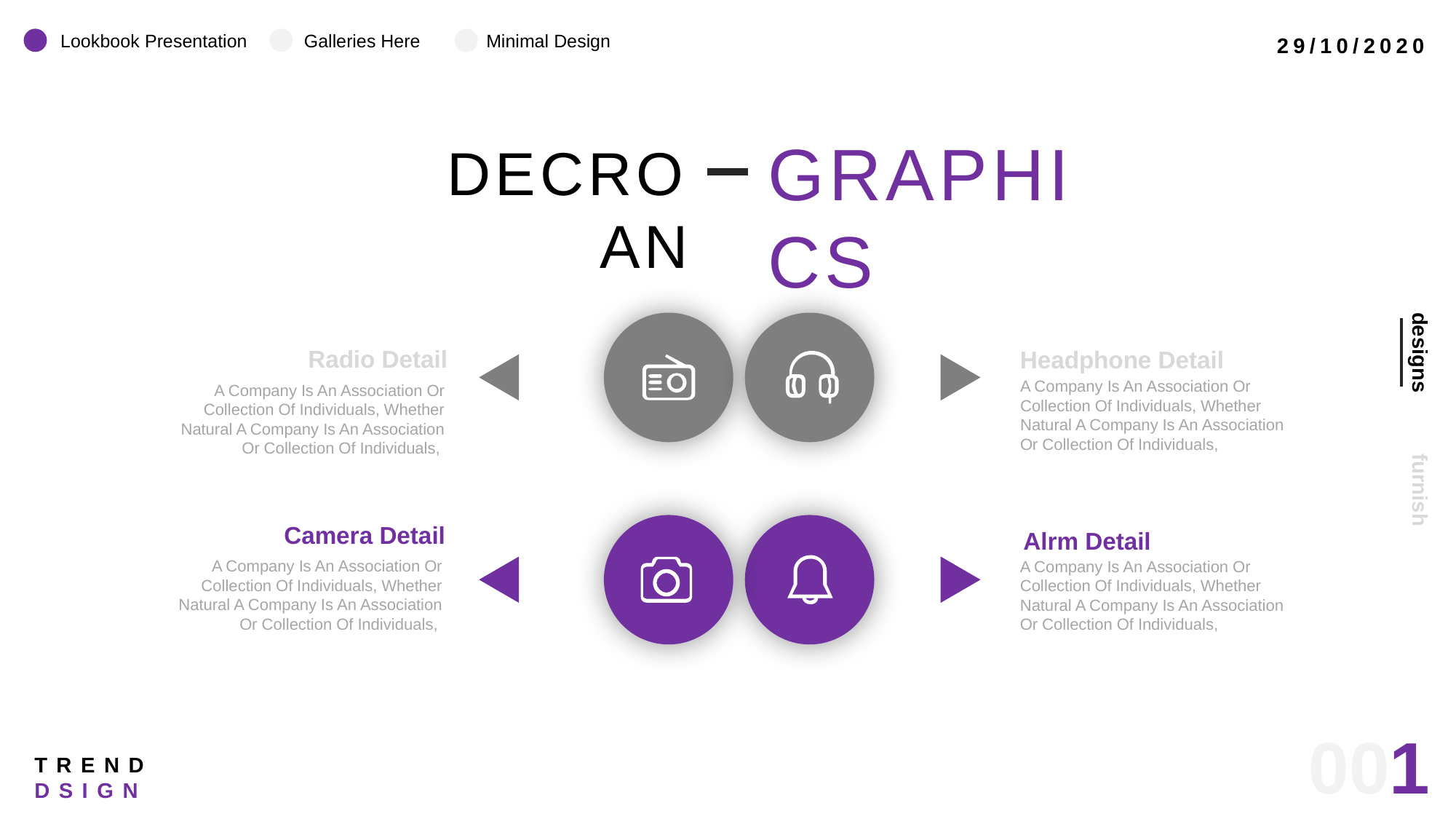

29/10/2020

Lookbook Presentation
Galleries Here
Minimal Design
GRAPHICS
DECROAN

designs
Radio Detail
Headphone Detail

A Company Is An Association Or Collection Of Individuals, Whether Natural A Company Is An Association Or Collection Of Individuals,
A Company Is An Association Or Collection Of Individuals, Whether Natural A Company Is An Association Or Collection Of Individuals,
furnish
Camera Detail

Alrm Detail
A Company Is An Association Or Collection Of Individuals, Whether Natural A Company Is An Association Or Collection Of Individuals,
A Company Is An Association Or Collection Of Individuals, Whether Natural A Company Is An Association Or Collection Of Individuals,

001
TRENDDSIGN